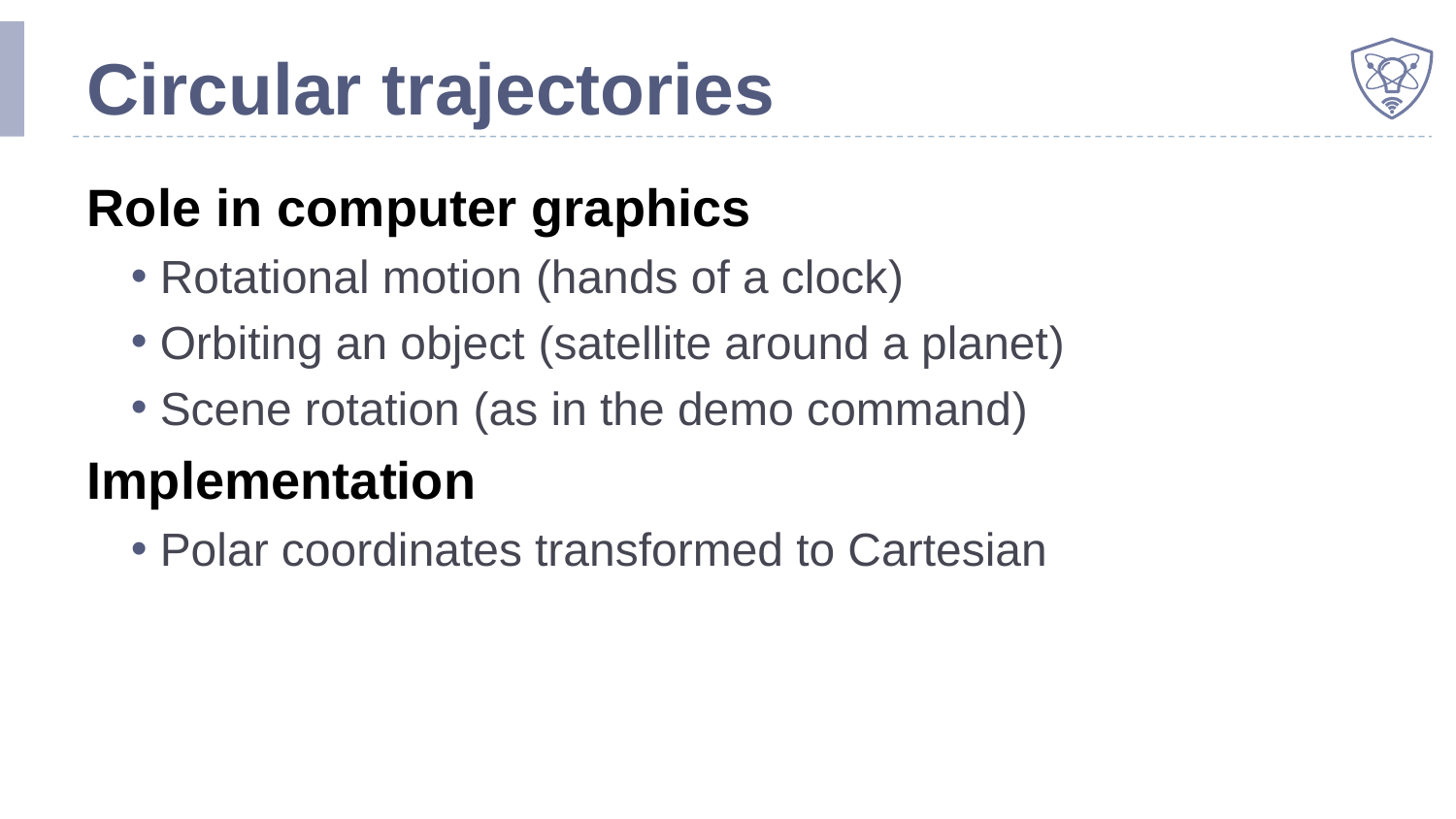

# Circular trajectories
Role in computer graphics
Rotational motion (hands of a clock)
Orbiting an object (satellite around a planet)
Scene rotation (as in the demo command)
Implementation
Polar coordinates transformed to Cartesian